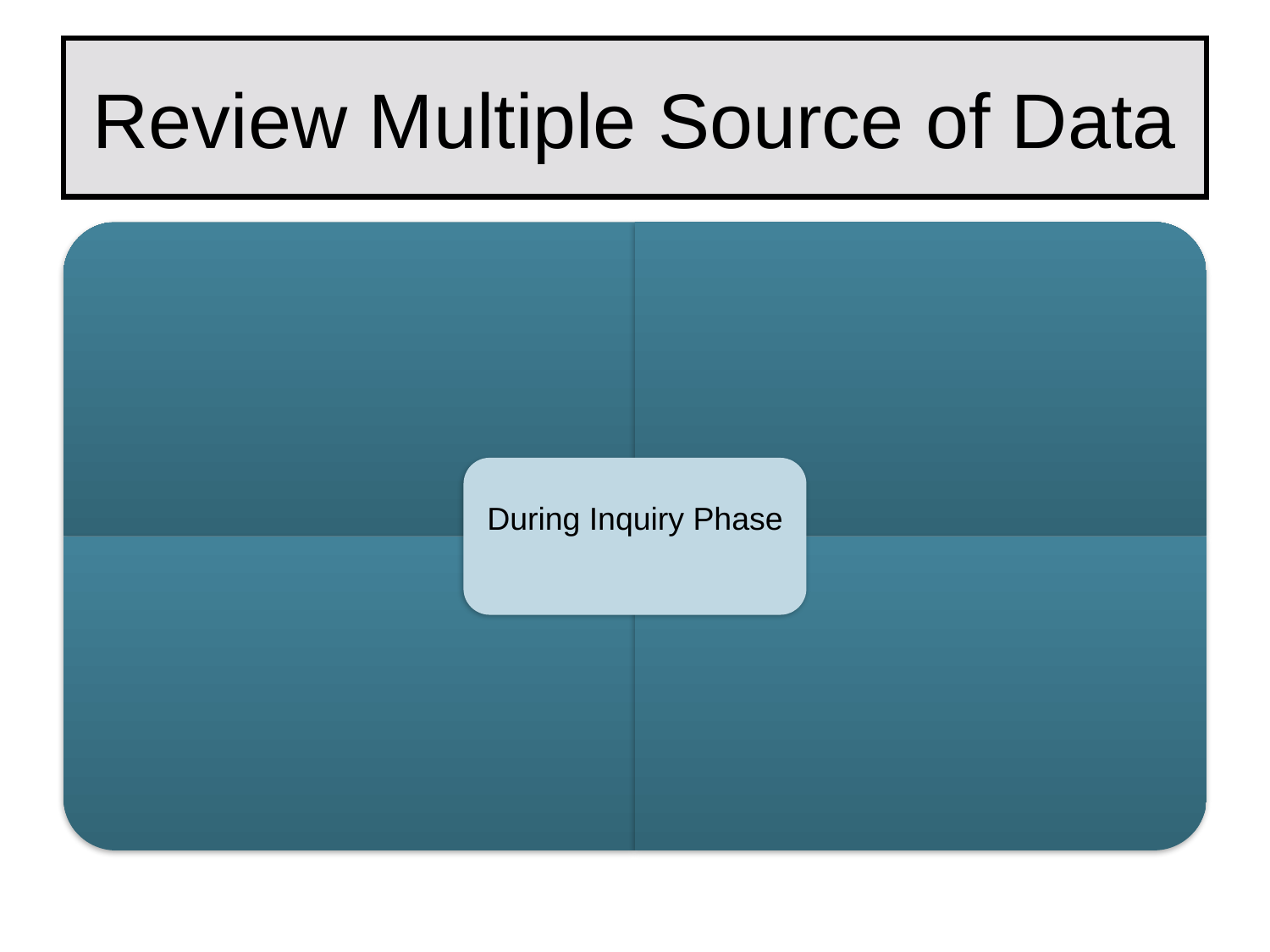

# Review Multiple Source of Data
During Inquiry Phase
Record Reviews
Part C, Local and State data systems